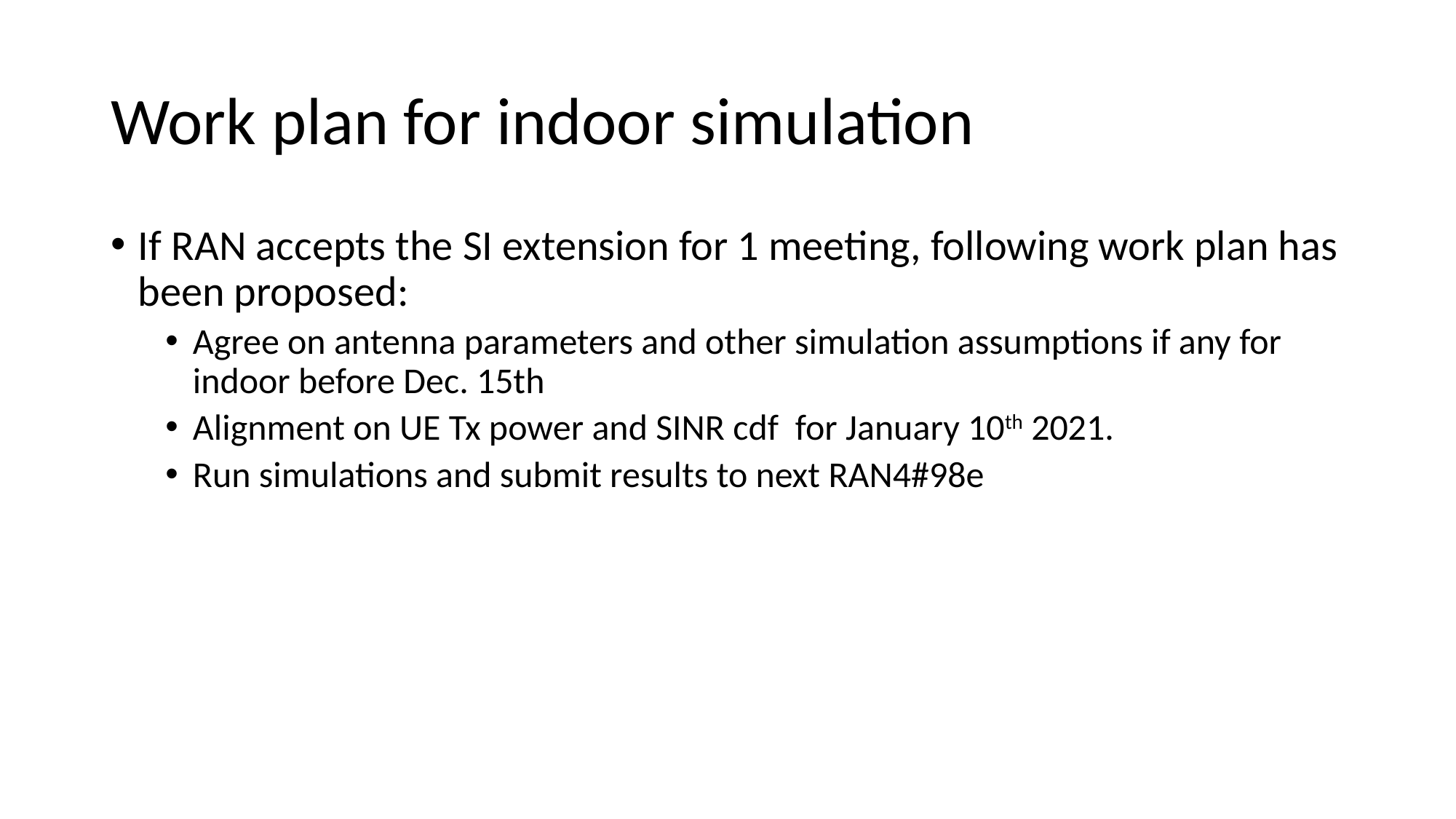

# Work plan for indoor simulation
If RAN accepts the SI extension for 1 meeting, following work plan has been proposed:
Agree on antenna parameters and other simulation assumptions if any for indoor before Dec. 15th
Alignment on UE Tx power and SINR cdf  for January 10th 2021.
Run simulations and submit results to next RAN4#98e